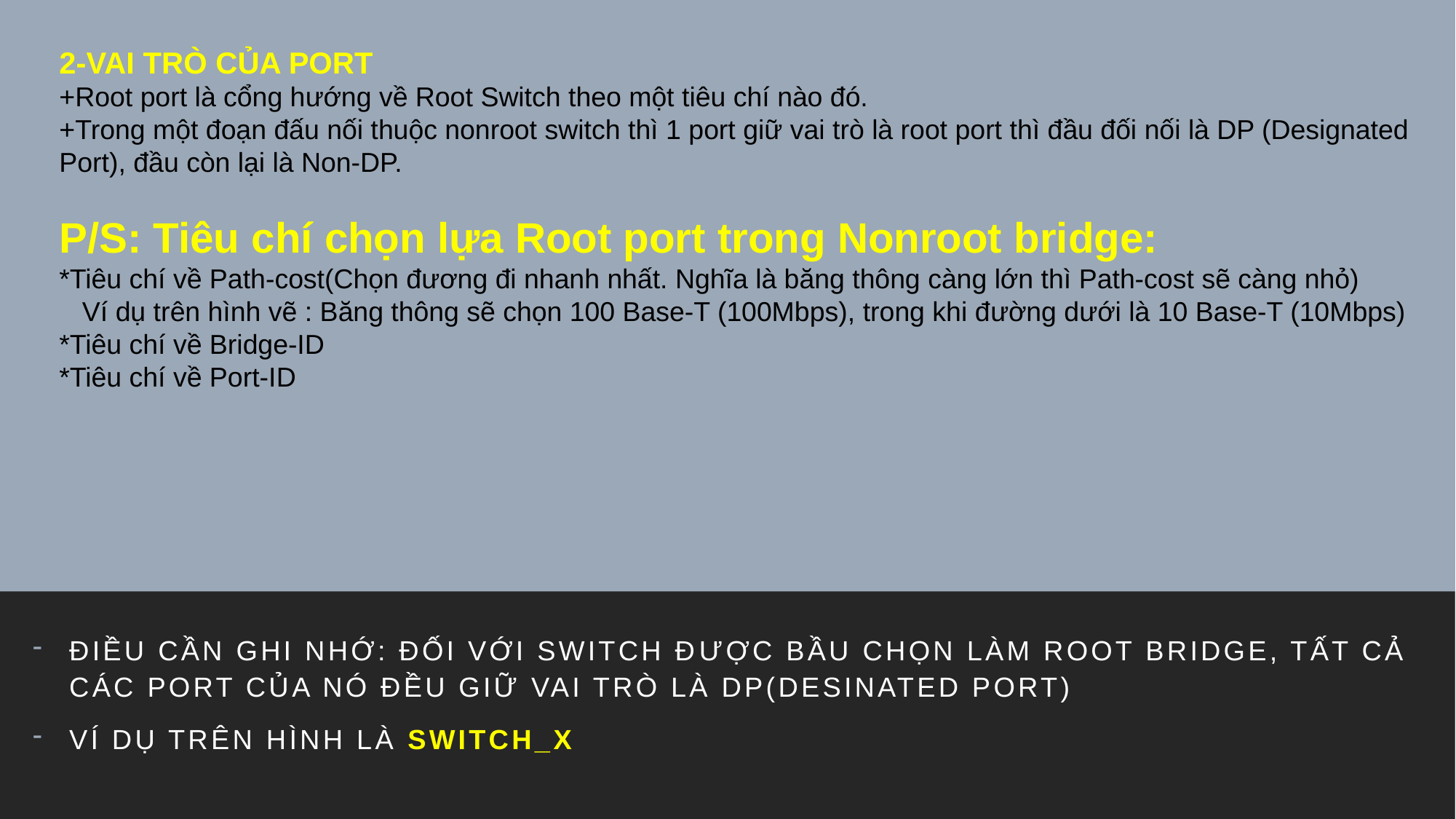

2-VAI TRÒ CỦA PORT
+Root port là cổng hướng về Root Switch theo một tiêu chí nào đó.
+Trong một đoạn đấu nối thuộc nonroot switch thì 1 port giữ vai trò là root port thì đầu đối nối là DP (Designated Port), đầu còn lại là Non-DP.

P/S: Tiêu chí chọn lựa Root port trong Nonroot bridge:
*Tiêu chí về Path-cost(Chọn đương đi nhanh nhất. Nghĩa là băng thông càng lớn thì Path-cost sẽ càng nhỏ)
   Ví dụ trên hình vẽ : Băng thông sẽ chọn 100 Base-T (100Mbps), trong khi đường dưới là 10 Base-T (10Mbps)
*Tiêu chí về Bridge-ID
*Tiêu chí về Port-ID

điều cần ghi nhớ: đối với switch được bầu chọn làm root bridge, tất cả các port của nó đều giữ vai trò là dp(desinated port)
Ví dụ trên hình là switch_X